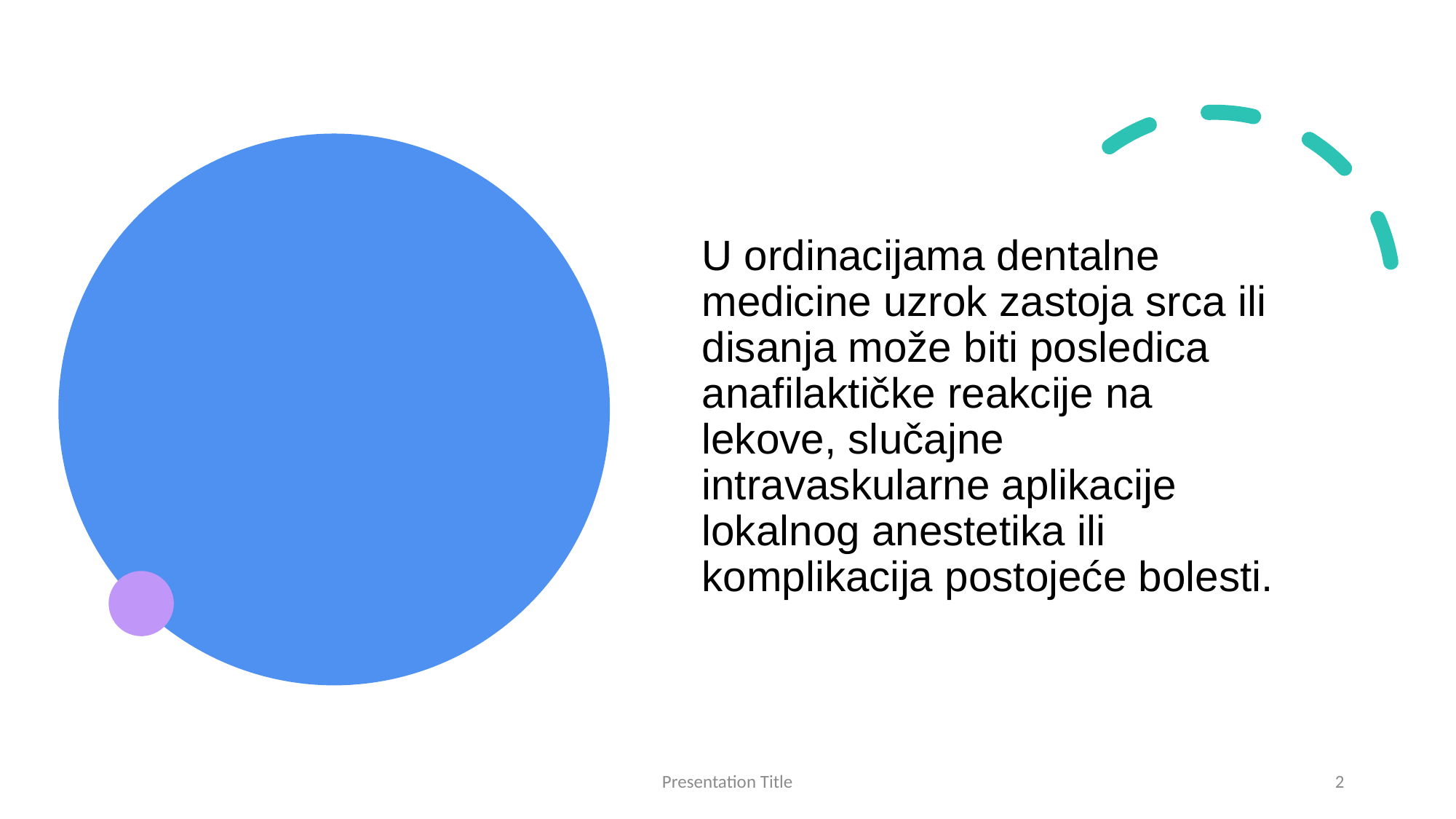

#
U ordinacijama dentalne medicine uzrok zastoja srca ili disanja može biti posledica anafilaktičke reakcije na lekove, slučajne intravaskularne aplikacije lokalnog anestetika ili komplikacija postojeće bolesti.
Presentation Title
2